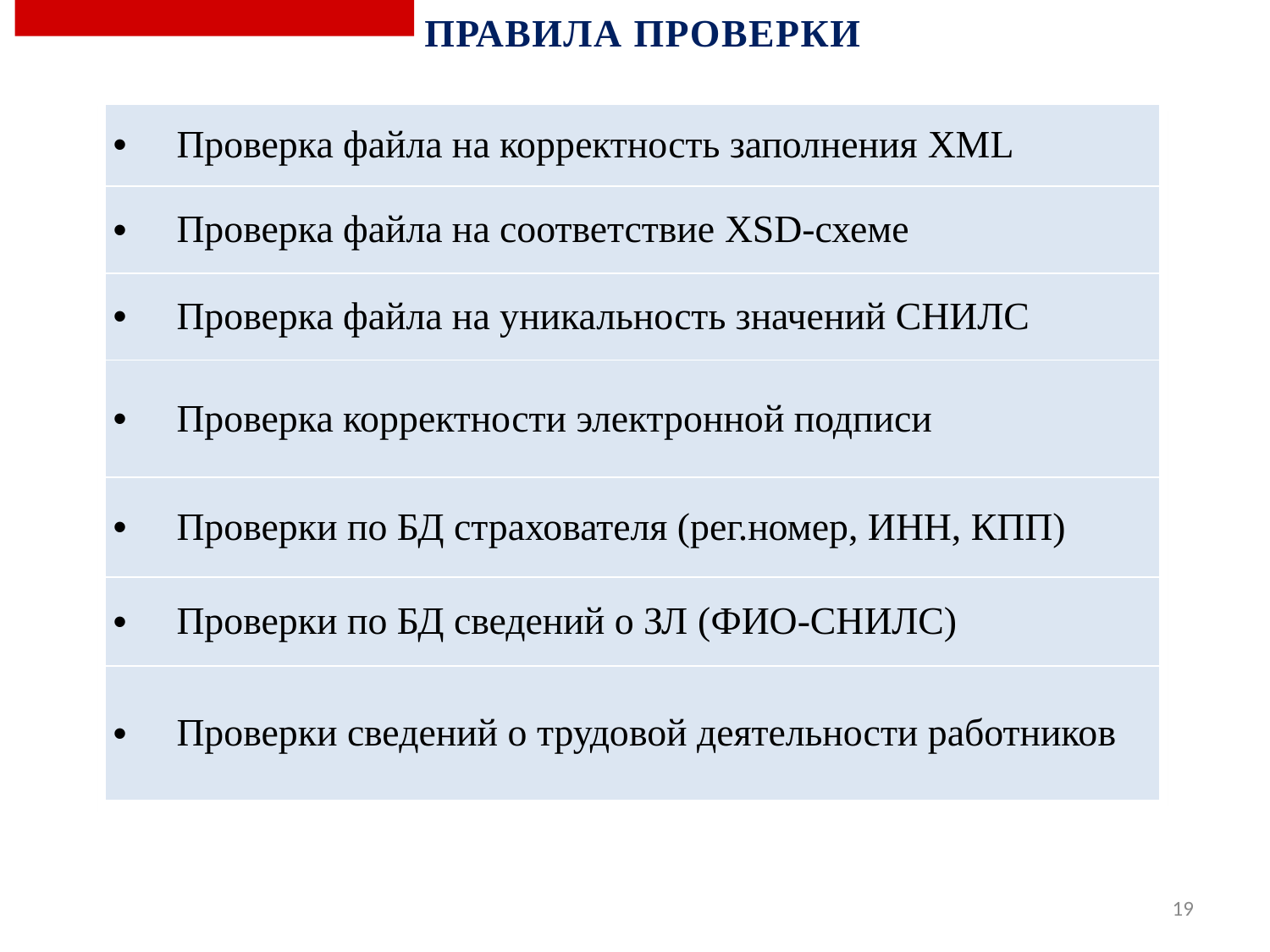

| ПРАВИЛА ПРОВЕРКИ |
| --- |
| Проверка файла на корректность заполнения XML |
| --- |
| Проверка файла на соответствие XSD-схеме |
| Проверка файла на уникальность значений СНИЛС |
| Проверка корректности электронной подписи |
| Проверки по БД страхователя (рег.номер, ИНН, КПП) |
| Проверки по БД сведений о ЗЛ (ФИО-СНИЛС) |
| Проверки сведений о трудовой деятельности работников |

19